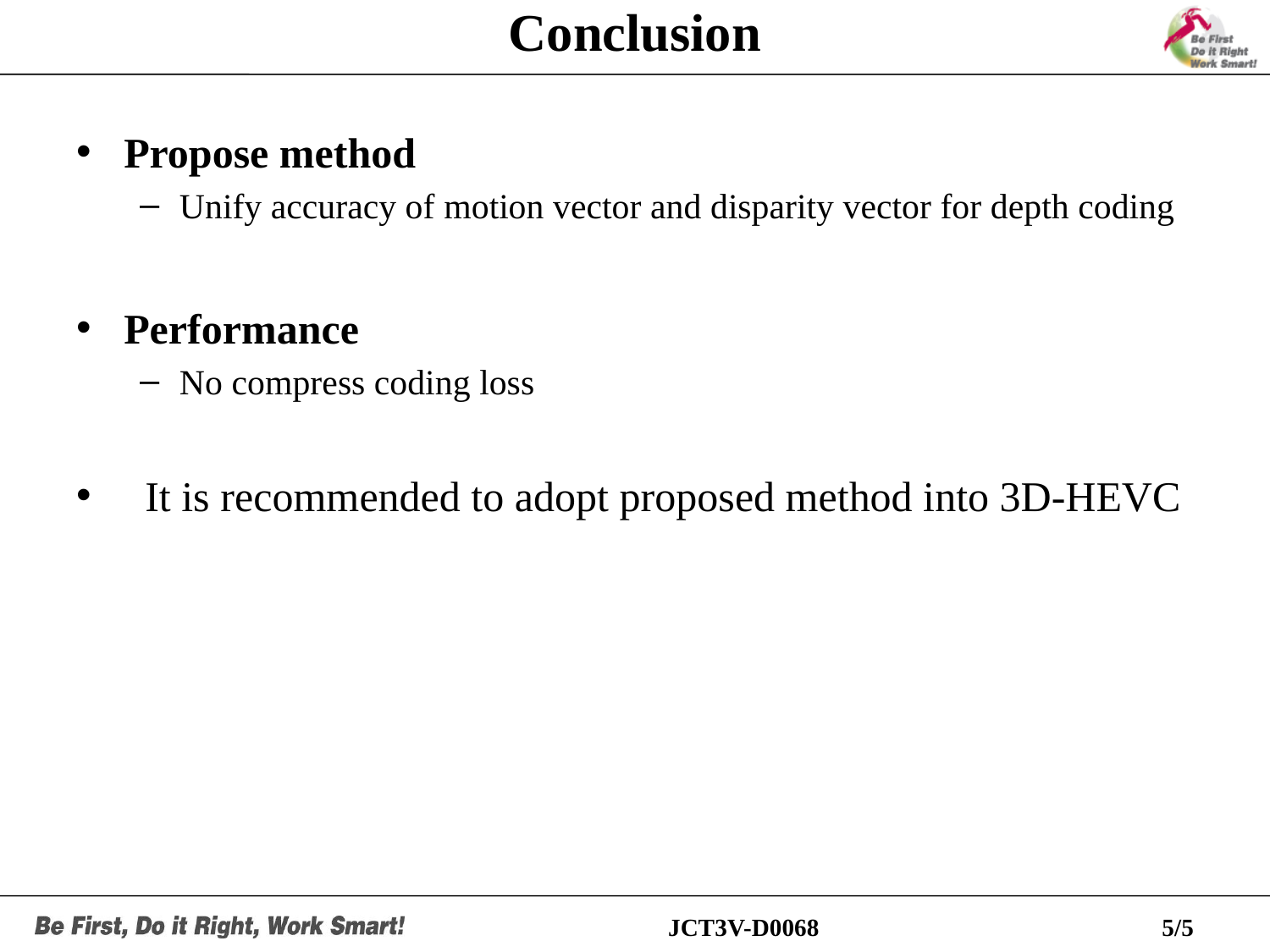

# Conclusion
Propose method
Unify accuracy of motion vector and disparity vector for depth coding

Performance
No compress coding loss

It is recommended to adopt proposed method into 3D-HEVC

JCT3V-D0068
5/5